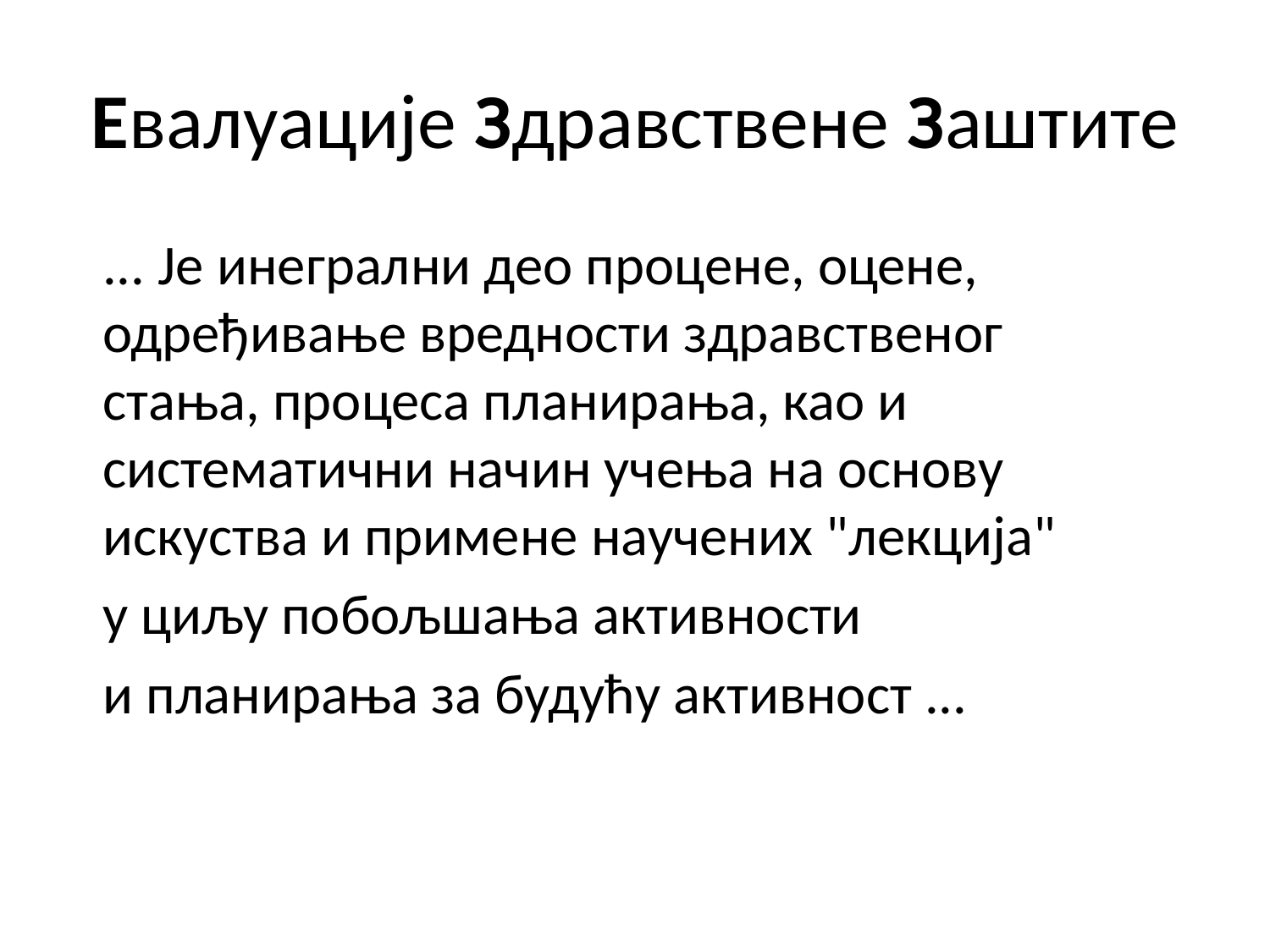

# Евалуације Здравствене Заштите
	... Је инегрални део процене, оцене, одређивање вредности здравственог стања, процеса планирања, као и систематични начин учења на основу искуства и примене научених "лекција"
	у циљу побољшања активности
	и планирања за будућу активност ...